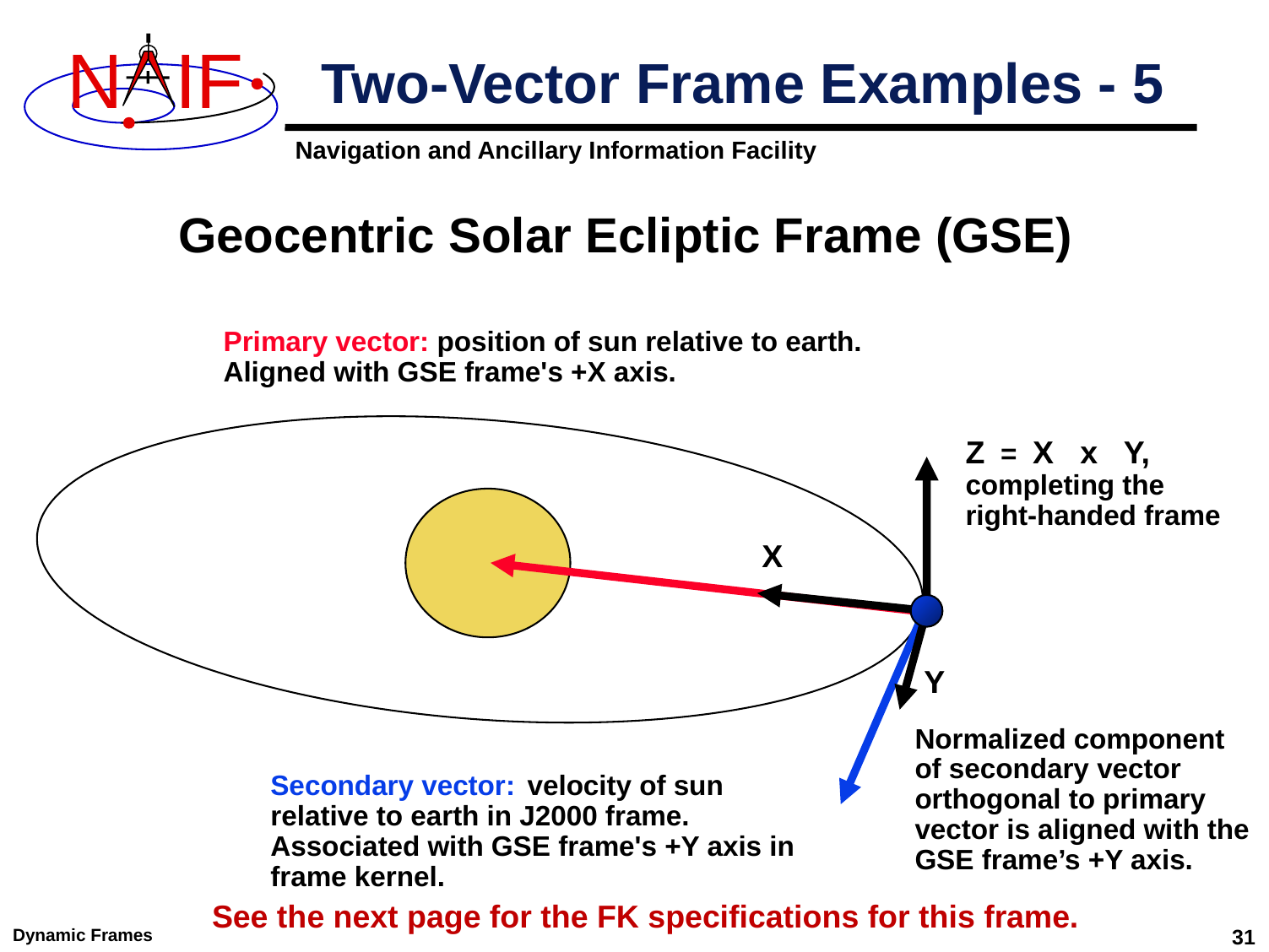

# Two-Vector Frame Examples - 5
Geocentric Solar Ecliptic Frame (GSE)
Primary vector: position of sun relative to earth.
Aligned with GSE frame's +X axis.

Z  =  X   x   Y,
completing the
right-handed frame

X

Y
Normalized component of secondary vector orthogonal to primary vector is aligned with the GSE frame’s +Y axis.
Secondary vector:  velocity of sun
relative to earth in J2000 frame.
Associated with GSE frame's +Y axis in frame kernel.
See the next page for the FK specifications for this frame.
Dynamic Frames
31